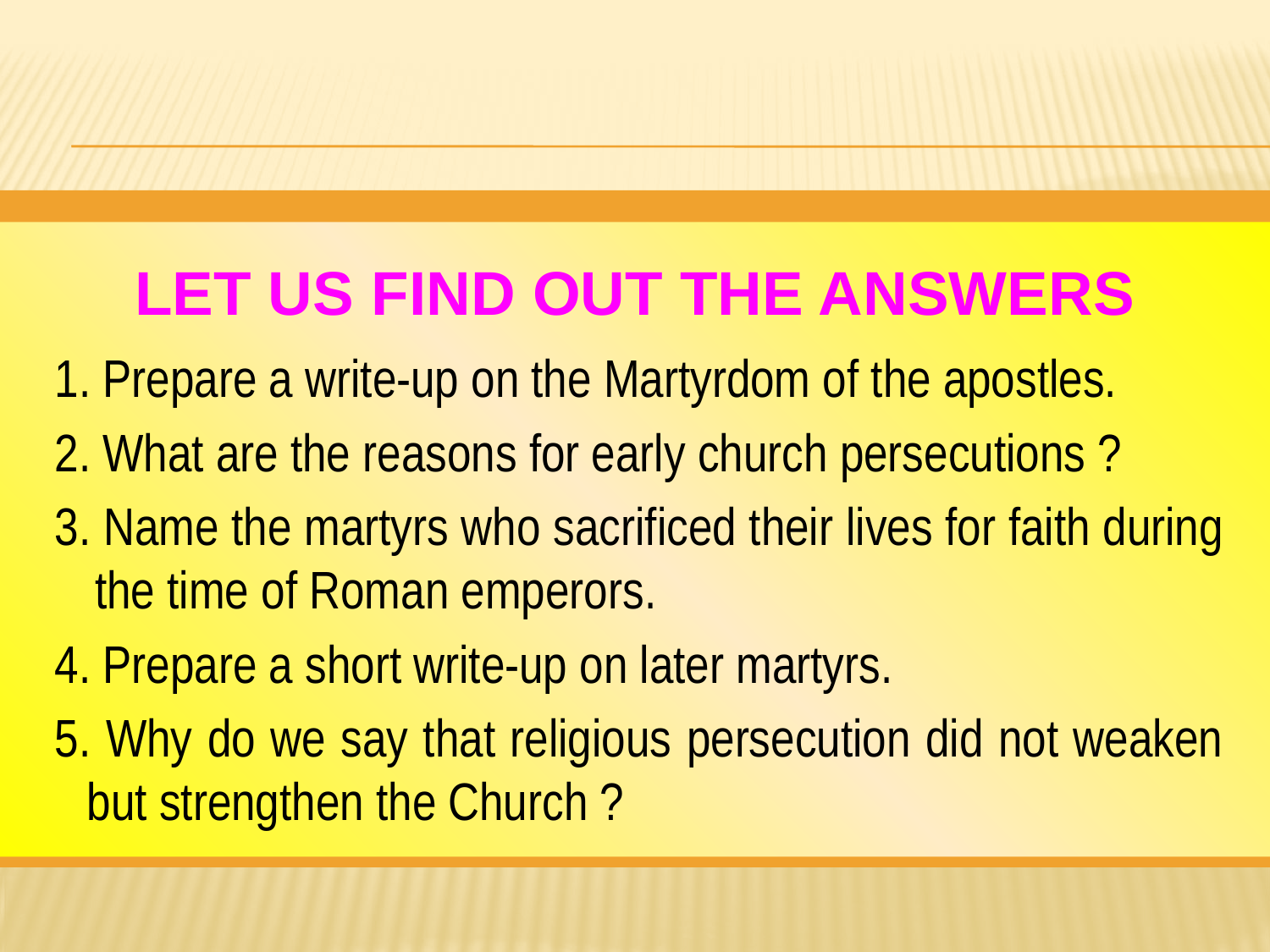

# Let us find out the answers
1. Prepare a write-up on the Martyrdom of the apostles.
2. What are the reasons for early church persecutions ?
3. Name the martyrs who sacrificed their lives for faith during the time of Roman emperors.
4. Prepare a short write-up on later martyrs.
5. Why do we say that religious persecution did not weaken but strengthen the Church ?